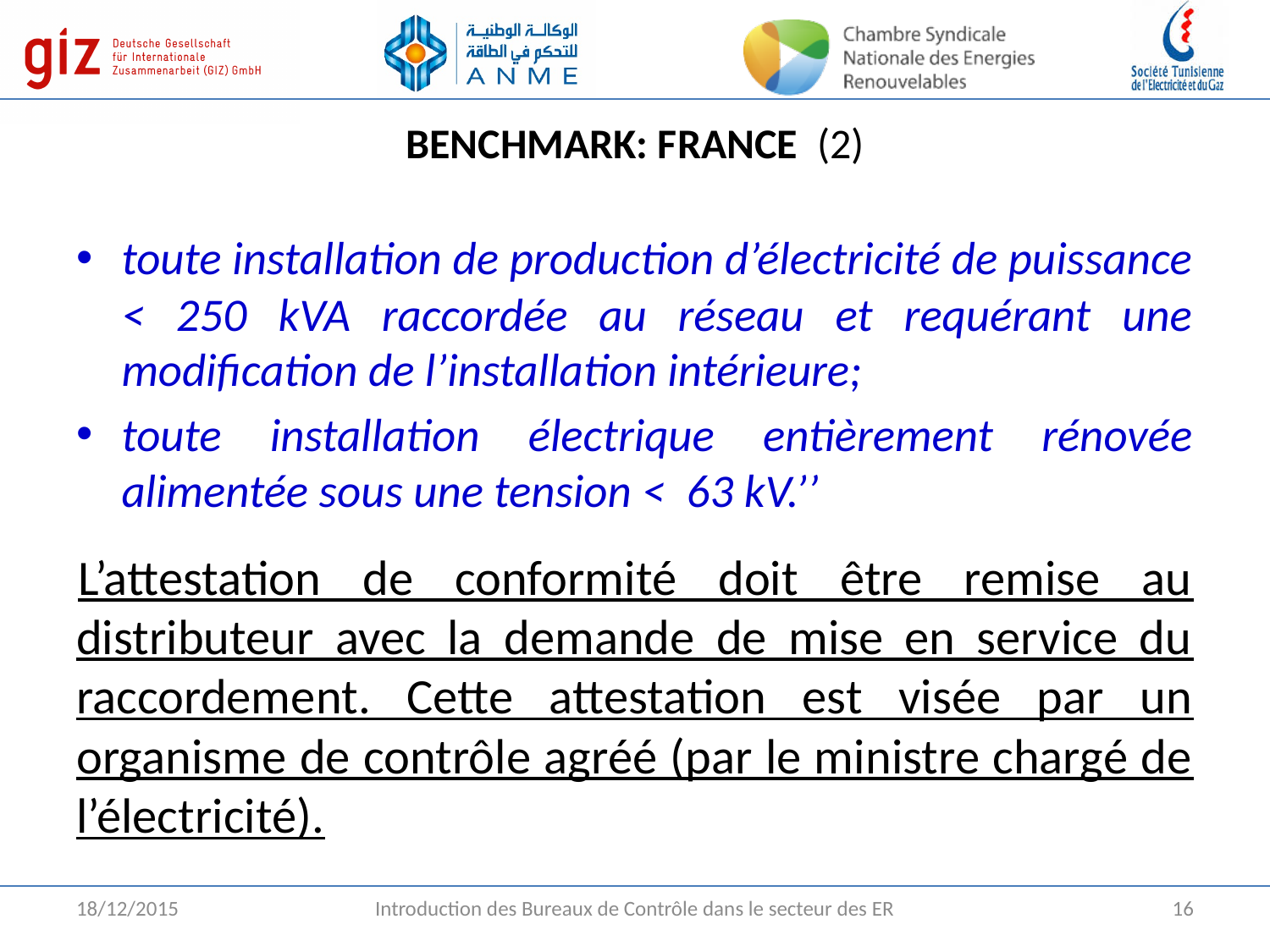

# BENCHMARK: FRANCE  (2)
toute installation de production d’électricité de puissance < 250 kVA raccordée au réseau et requérant une modification de l’installation intérieure;
toute installation électrique entièrement rénovée alimentée sous une tension <  63 kV.’’
L’attestation de conformité doit être remise au distributeur avec la demande de mise en service du raccordement. Cette attestation est visée par un organisme de contrôle agréé (par le ministre chargé de l’électricité).
18/12/2015
Introduction des Bureaux de Contrôle dans le secteur des ER
16